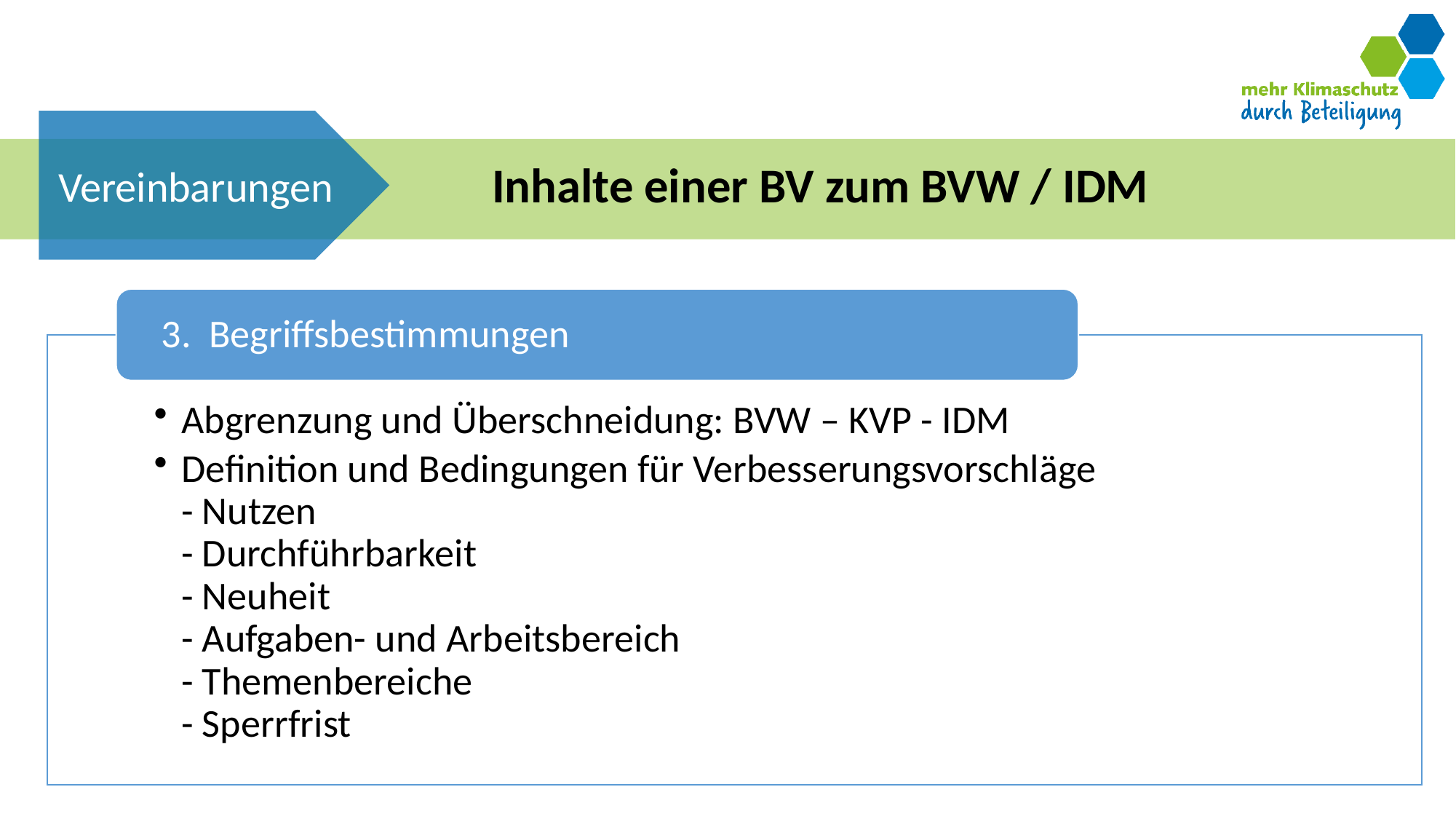

# Inhalte einer BV zum BVW / IDM
Vereinbarungen
Abgrenzung und Überschneidung: BVW – KVP - IDM
Definition und Bedingungen für Verbesserungsvorschläge
- Nutzen
- Durchführbarkeit
- Neuheit
- Aufgaben- und Arbeitsbereich
- Themenbereiche
- Sperrfrist
3.  Begriffsbestimmungen